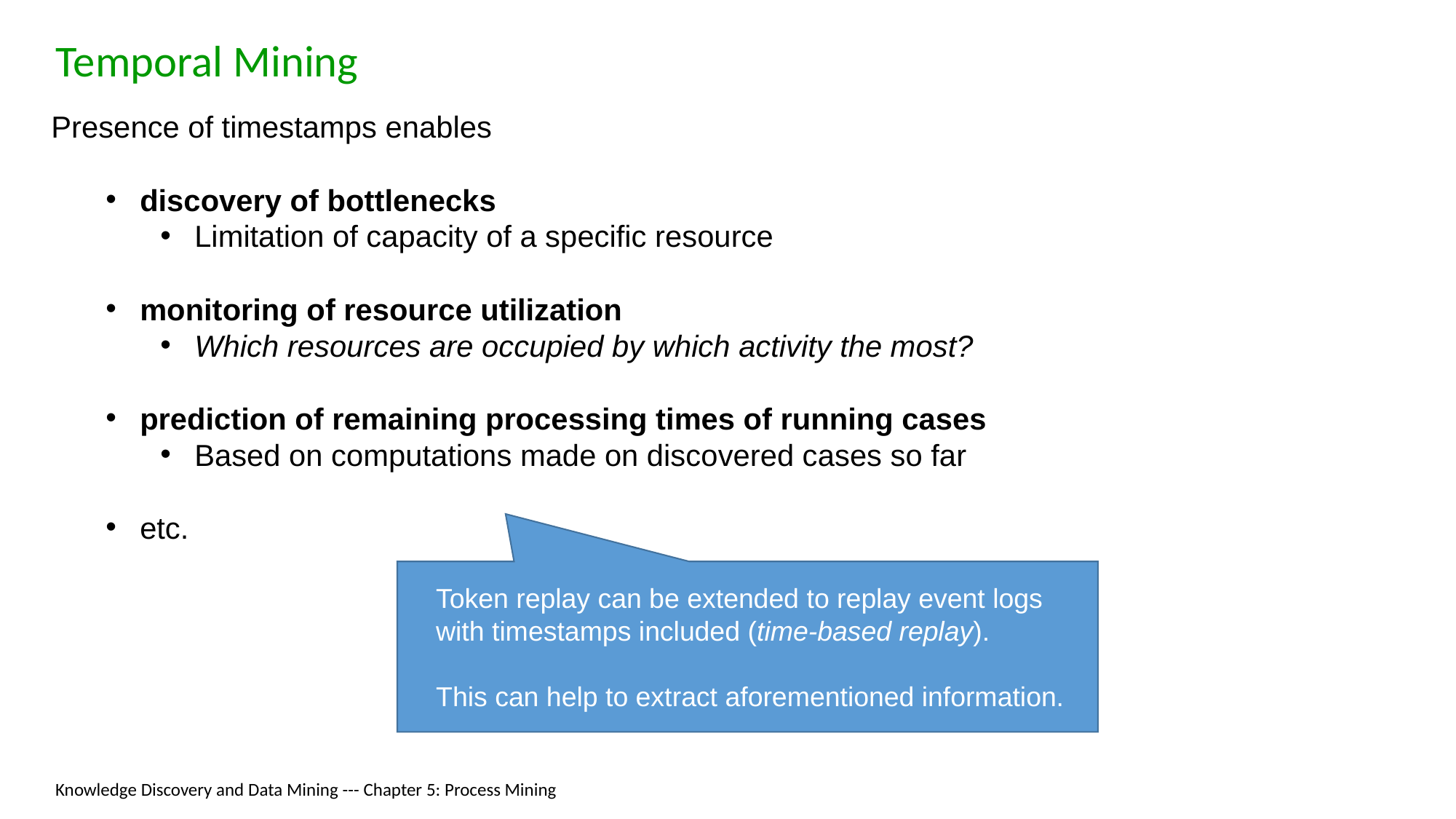

# Temporal Mining
Presence of timestamps enables

discovery of bottlenecks
Limitation of capacity of a specific resource

monitoring of resource utilization
Which resources are occupied by which activity the most?

prediction of remaining processing times of running cases
Based on computations made on discovered cases so far

etc.
Token replay can be extended to replay event logs with timestamps included (time-based replay).

This can help to extract aforementioned information.
Knowledge Discovery and Data Mining --- Chapter 5: Process Mining
127